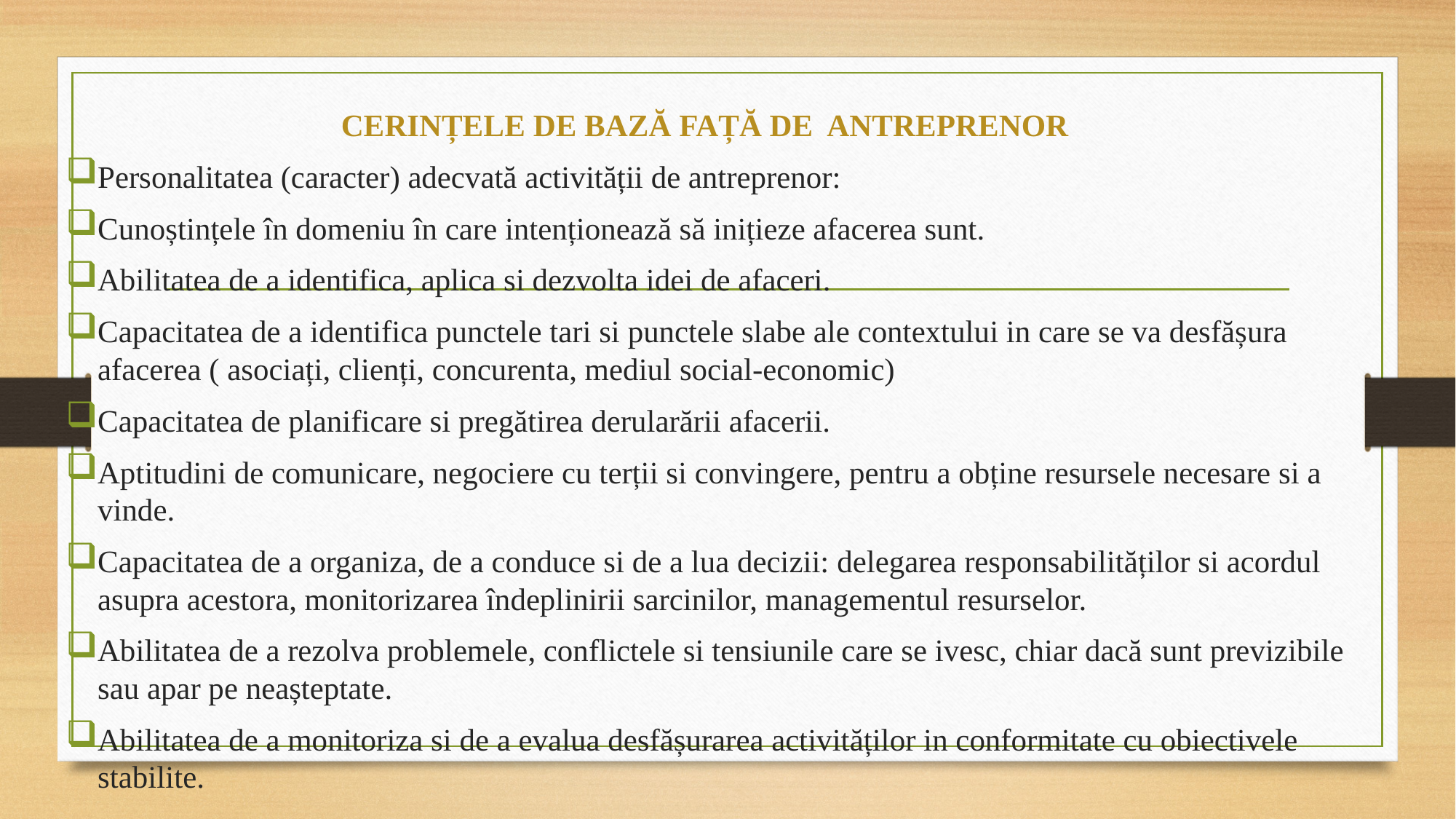

CERINȚELE DE BAZĂ FAȚĂ DE  ANTREPRENOR
Personalitatea (caracter) adecvată activității de antreprenor:
Cunoștințele în domeniu în care intenționează să inițieze afacerea sunt.
Abilitatea de a identifica, aplica si dezvolta idei de afaceri.
Capacitatea de a identifica punctele tari si punctele slabe ale contextului in care se va desfășura afacerea ( asociați, clienți, concurenta, mediul social-economic)
Capacitatea de planificare si pregătirea derularării afacerii.
Aptitudini de comunicare, negociere cu terții si convingere, pentru a obține resursele necesare si a vinde.
Capacitatea de a organiza, de a conduce si de a lua decizii: delegarea responsabilităților si acordul asupra acestora, monitorizarea îndeplinirii sarcinilor, managementul resurselor.
Abilitatea de a rezolva problemele, conflictele si tensiunile care se ivesc, chiar dacă sunt previzibile sau apar pe neașteptate.
Abilitatea de a monitoriza si de a evalua desfășurarea activităților in conformitate cu obiectivele stabilite.